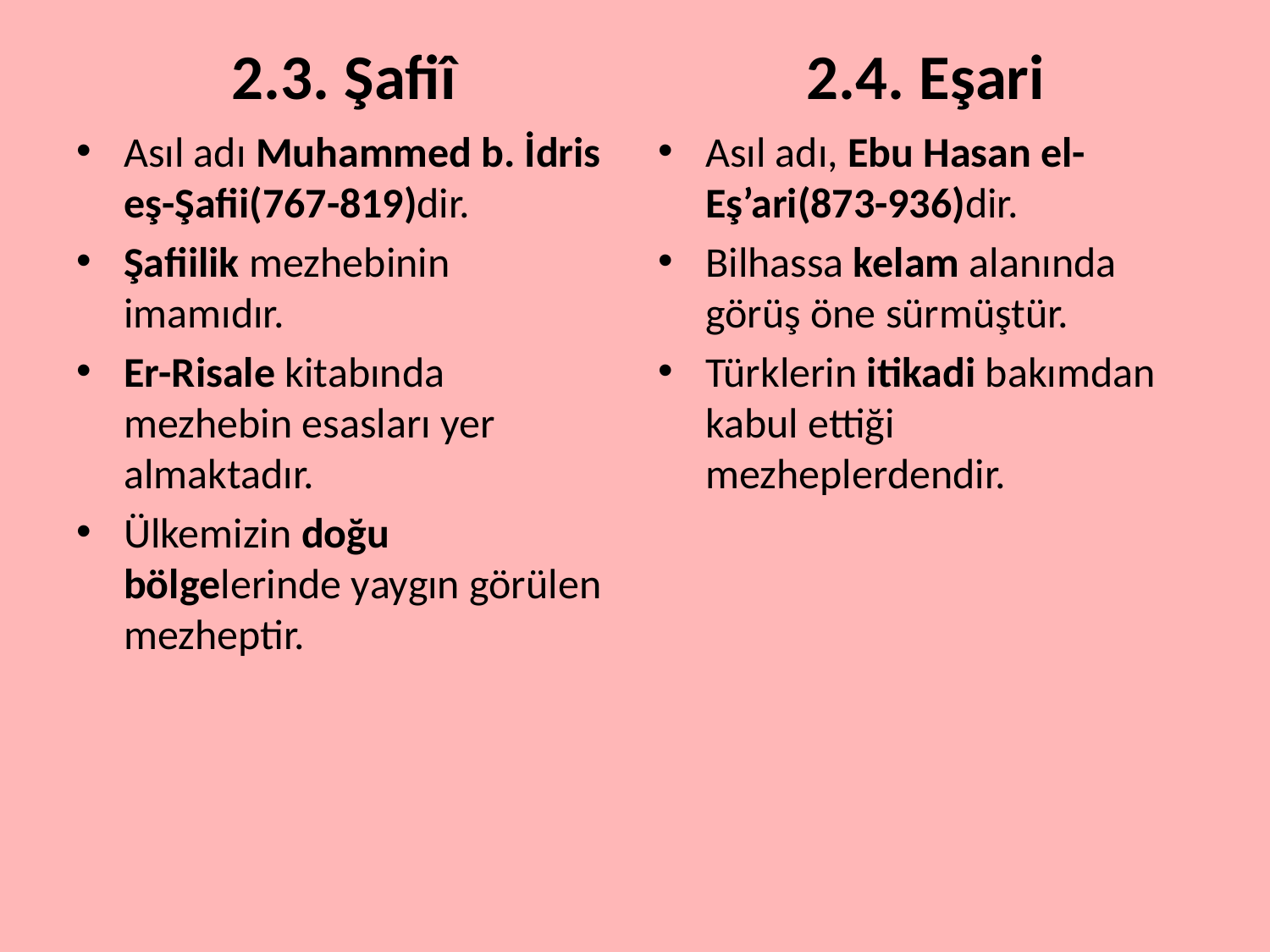

2.3. Şafiî
2.4. Eşari
Asıl adı Muhammed b. İdris eş-Şafii(767-819)dir.
Şafiilik mezhebinin imamıdır.
Er-Risale kitabında mezhebin esasları yer almaktadır.
Ülkemizin doğu bölgelerinde yaygın görülen mezheptir.

Asıl adı, Ebu Hasan el-Eş’ari(873-936)dir.
Bilhassa kelam alanında görüş öne sürmüştür.
Türklerin itikadi bakımdan kabul ettiği mezheplerdendir.